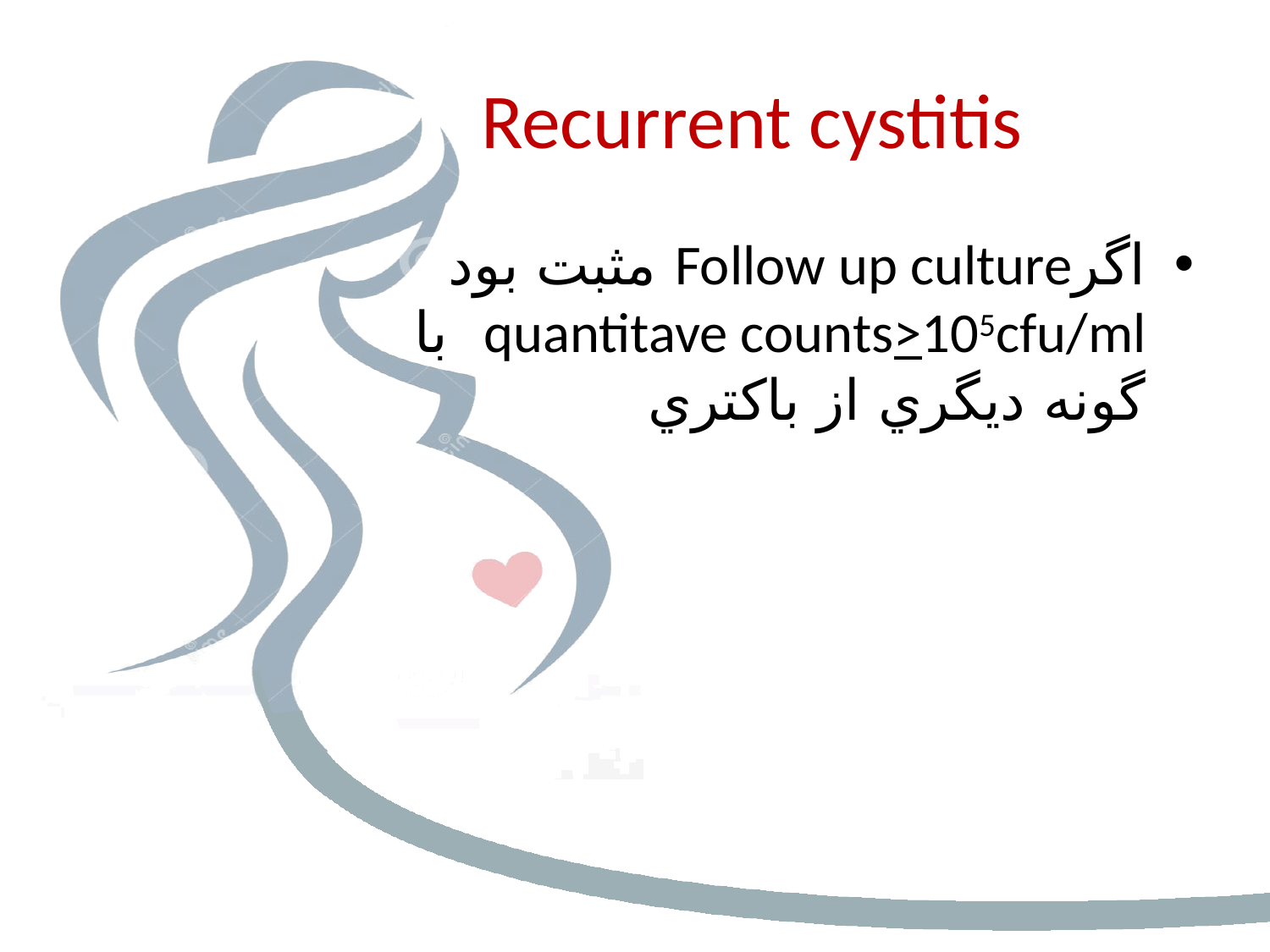

# Recurrent cystitis
اگرFollow up culture مثبت بود quantitave counts>105cfu/ml  با گونه ديگري از باكتري